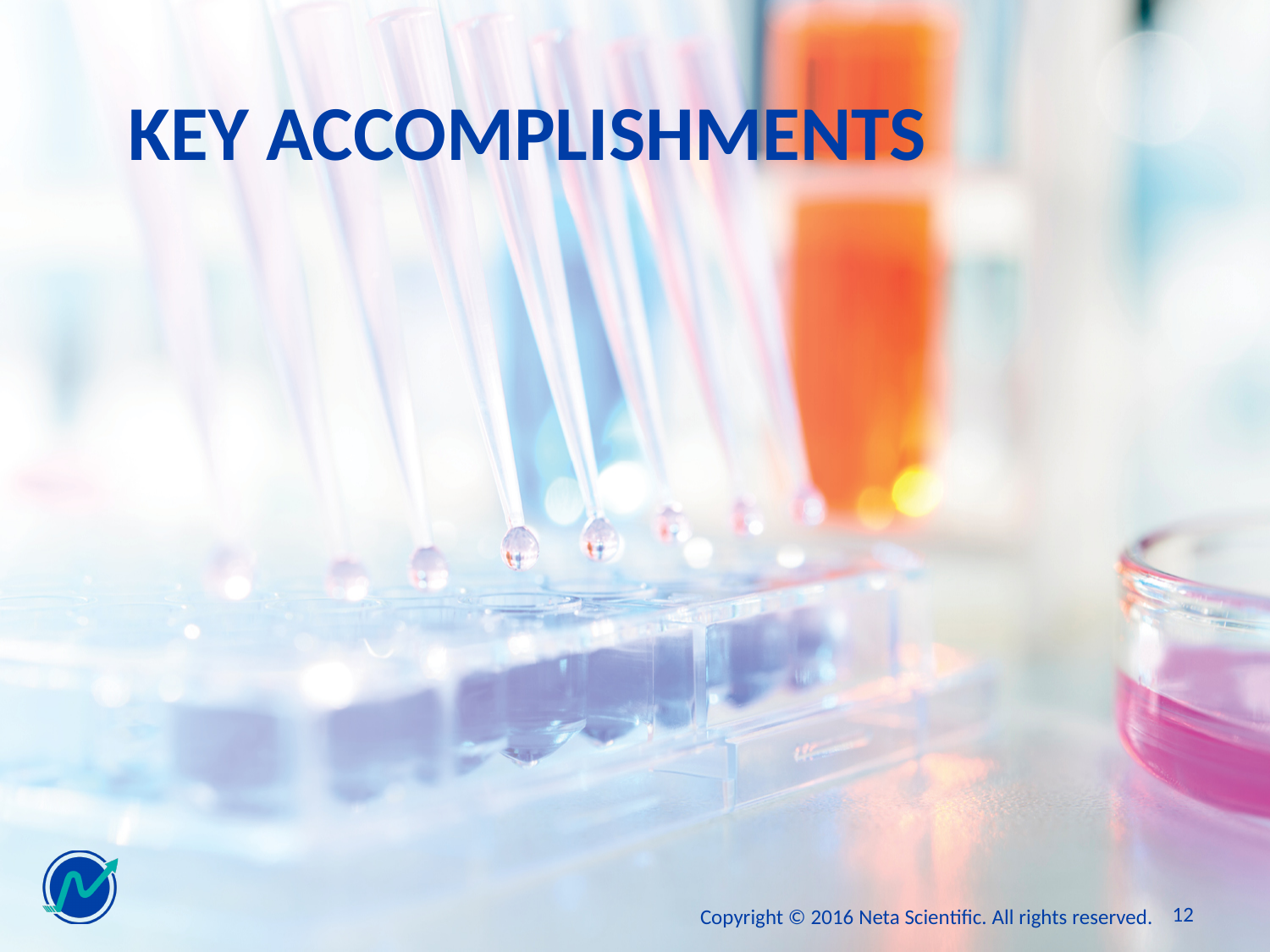

# Key Accomplishments

12
Copyright © 2016 Neta Scientific. All rights reserved.